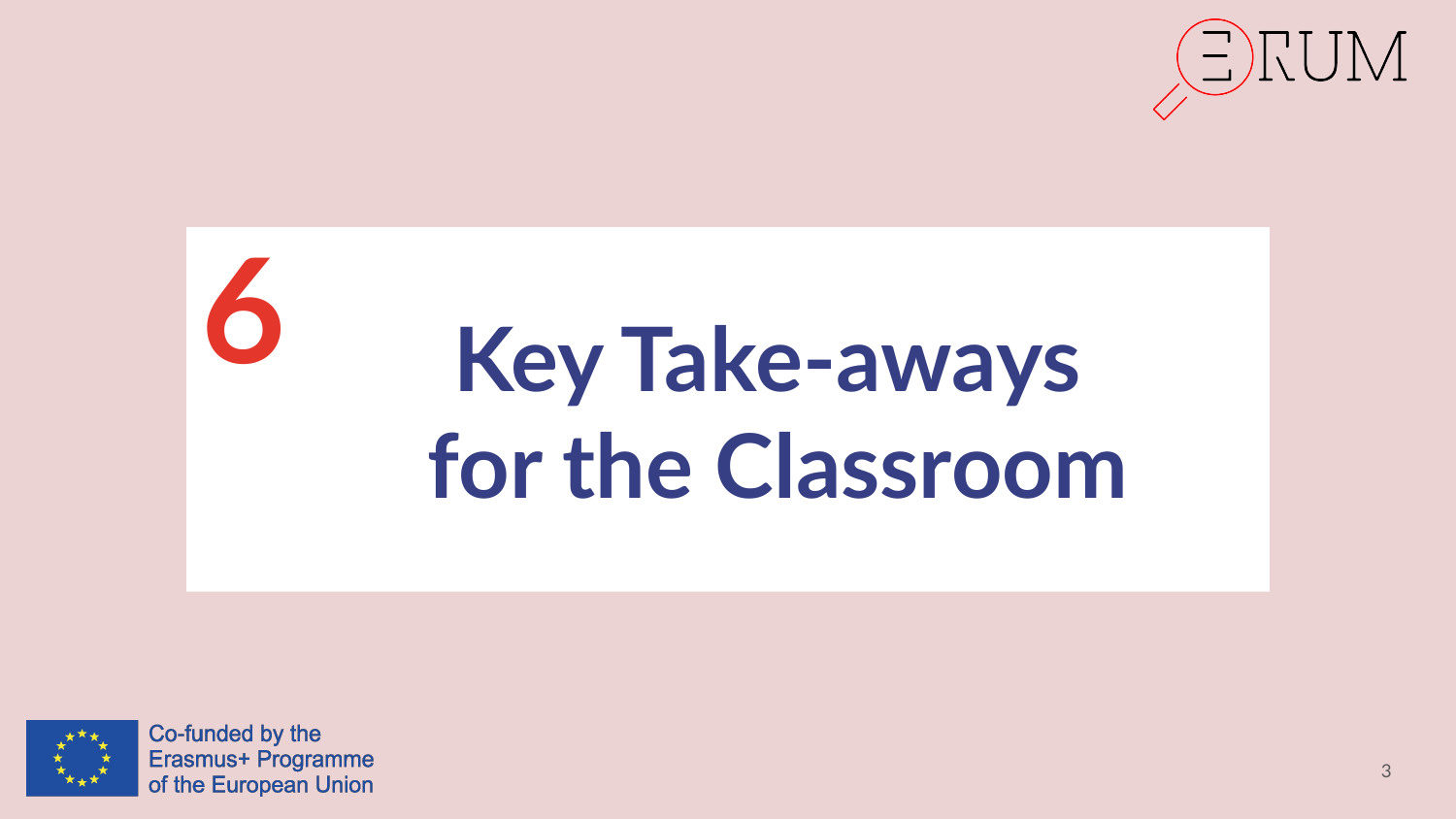

6
# Key Take-aways for the Classroom
3